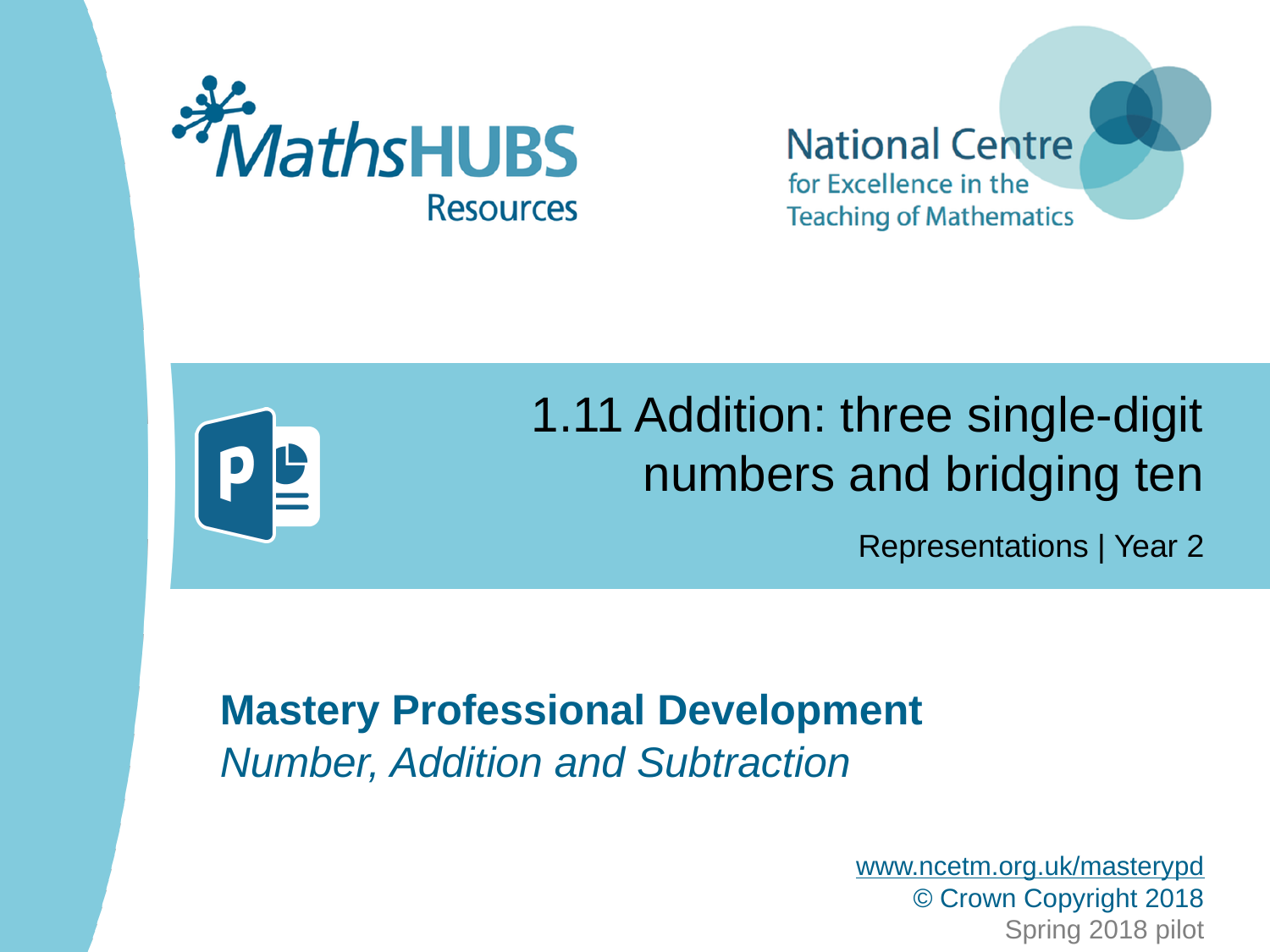

# 1.11 Addition: three single-digit numbers and bridging ten
Representations | Year 2
Number, Addition and Subtraction